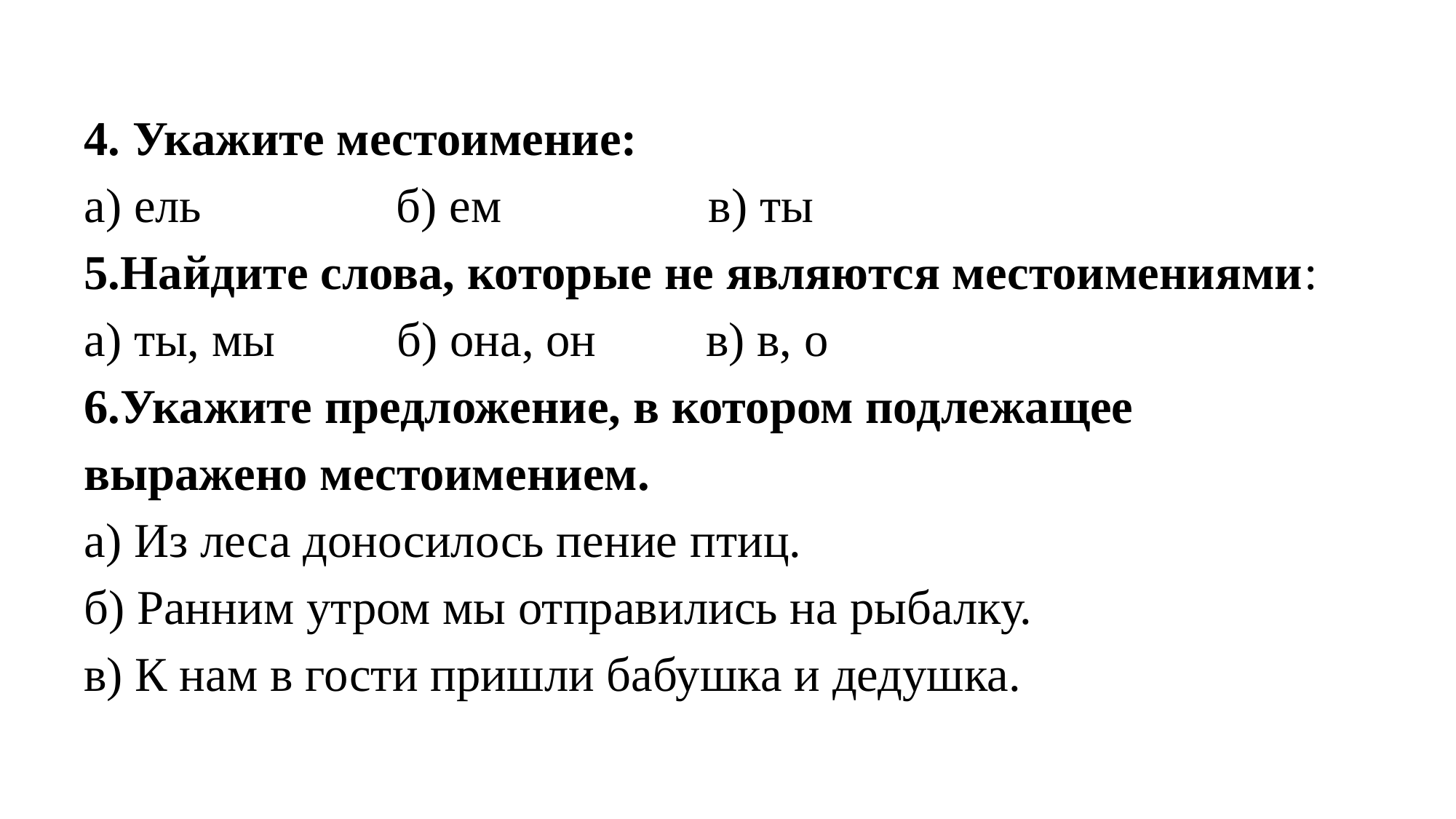

4. Укажите местоимение:
а) ель                б) ем                 в) ты
5.Найдите слова, которые не являются местоимениями:
а) ты, мы          б) она, он         в) в, о
6.Укажите предложение, в котором подлежащее выражено местоимением.
а) Из леса доносилось пение птиц.
б) Ранним утром мы отправились на рыбалку.
в) К нам в гости пришли бабушка и дедушка.